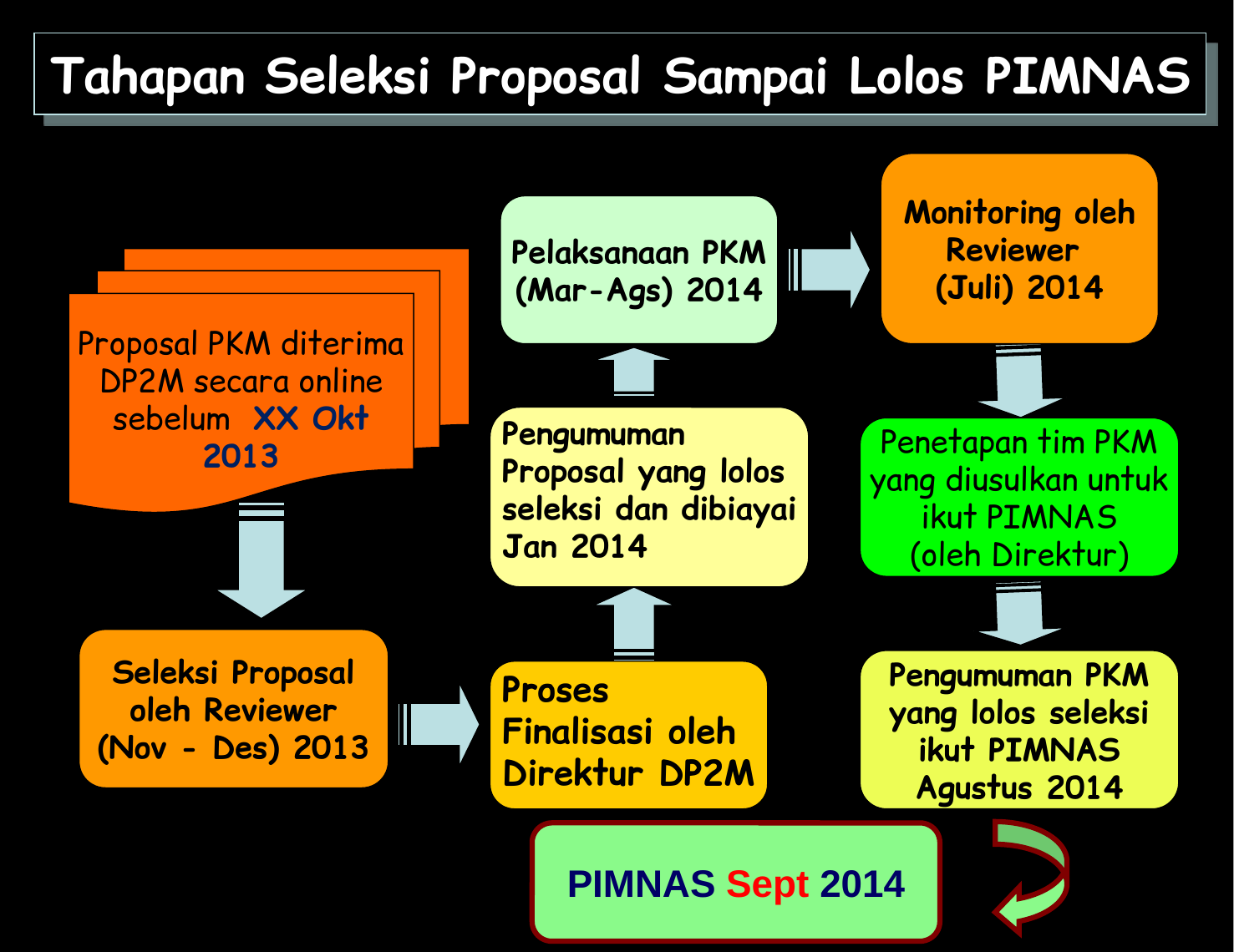

# Tahapan Seleksi Proposal Sampai Lolos PIMNAS
Monitoring oleh Reviewer
(Juli) 2014
Pelaksanaan PKM (Mar-Ags) 2014

Proposal PKM diterima DP2M secara online sebelum  XX Okt 2013

Pengumuman Proposal yang lolos seleksi dan dibiayai Jan 2014
Penetapan tim PKM yang diusulkan untuk ikut PIMNAS
(oleh Direktur)

Seleksi Proposal oleh Reviewer (Nov - Des) 2013
Pengumuman PKM yang lolos seleksi ikut PIMNAS
Agustus 2014

Proses Finalisasi oleh Direktur DP2M

PIMNAS Sept 2014